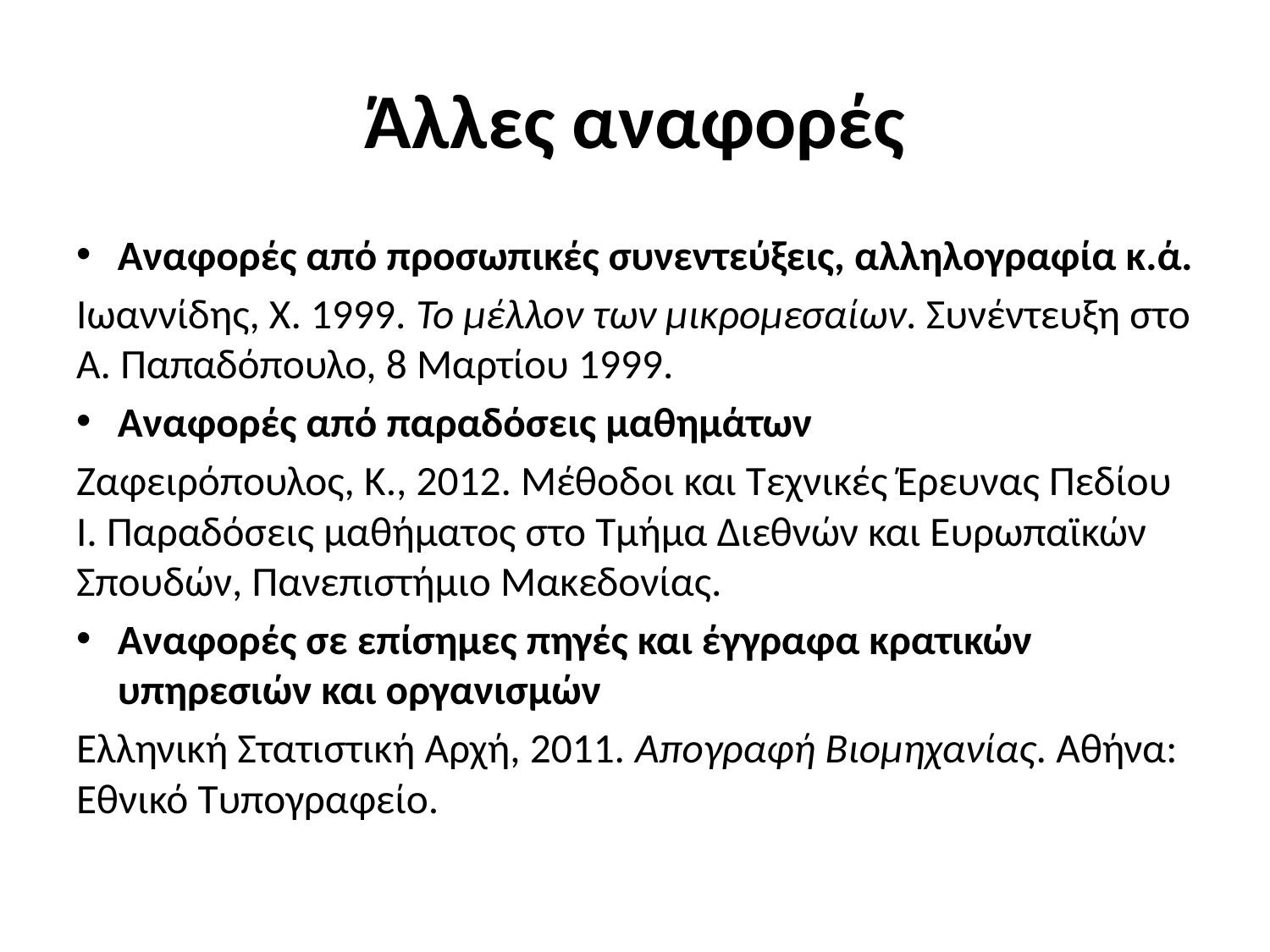

# Άλλες αναφορές
Αναφορές από προσωπικές συνεντεύξεις, αλληλογραφία κ.ά.
Ιωαννίδης, Χ. 1999. Το μέλλον των μικρομεσαίων. Συνέντευξη στο Α. Παπαδόπουλο, 8 Μαρτίου 1999.
Αναφορές από παραδόσεις μαθημάτων
Ζαφειρόπουλος, Κ., 2012. Μέθοδοι και Τεχνικές Έρευνας Πεδίου Ι. Παραδόσεις μαθήματος στο Τμήμα Διεθνών και Ευρωπαϊκών Σπουδών, Πανεπιστήμιο Μακεδονίας.
Αναφορές σε επίσημες πηγές και έγγραφα κρατικών υπηρεσιών και οργανισμών
Ελληνική Στατιστική Αρχή, 2011. Απογραφή Βιομηχανίας. Αθήνα: Εθνικό Τυπογραφείο.